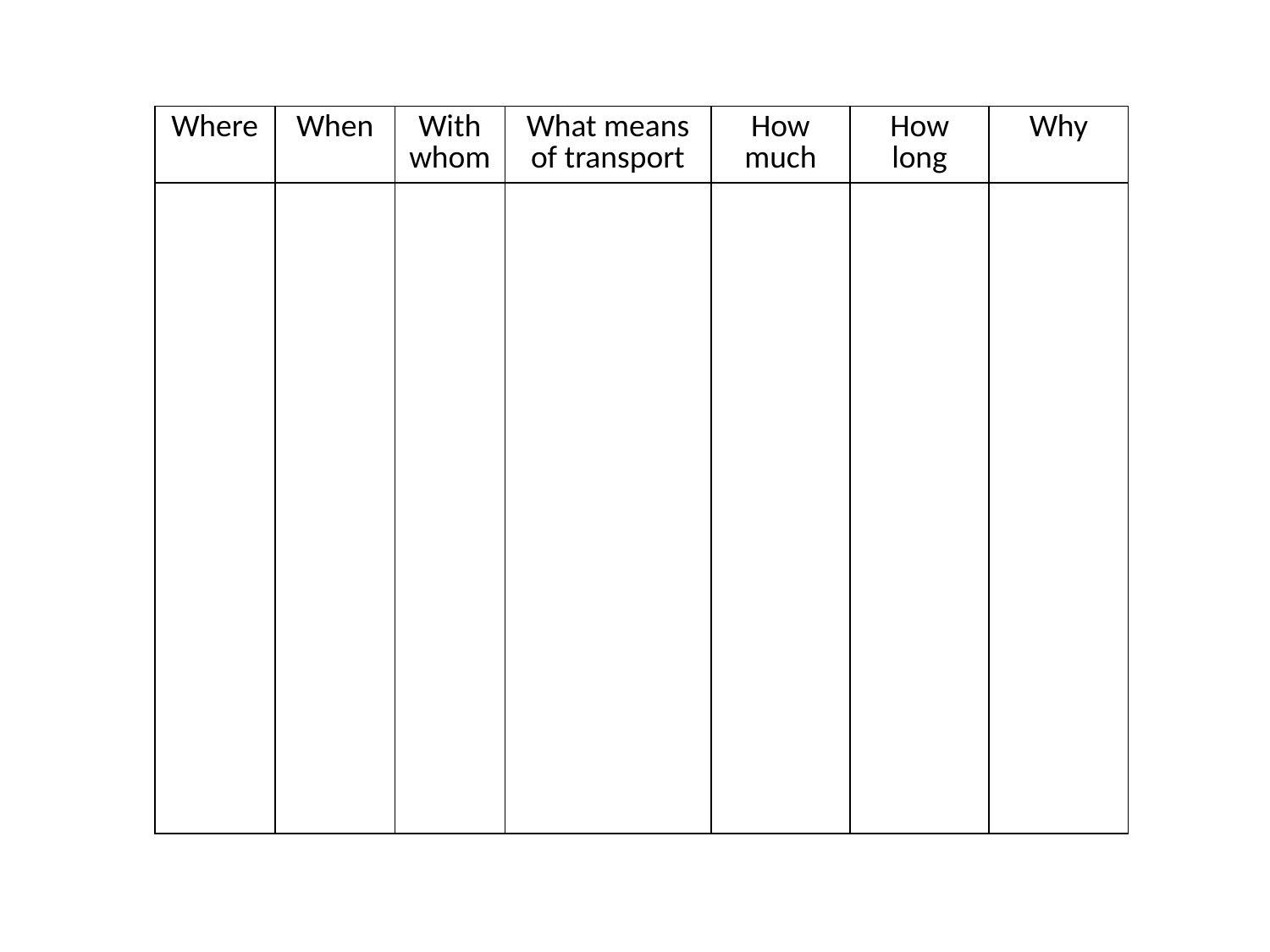

| Where | When | With whom | What means of transport | How much | How long | Why |
| --- | --- | --- | --- | --- | --- | --- |
|  |  |  |  |  |  |  |